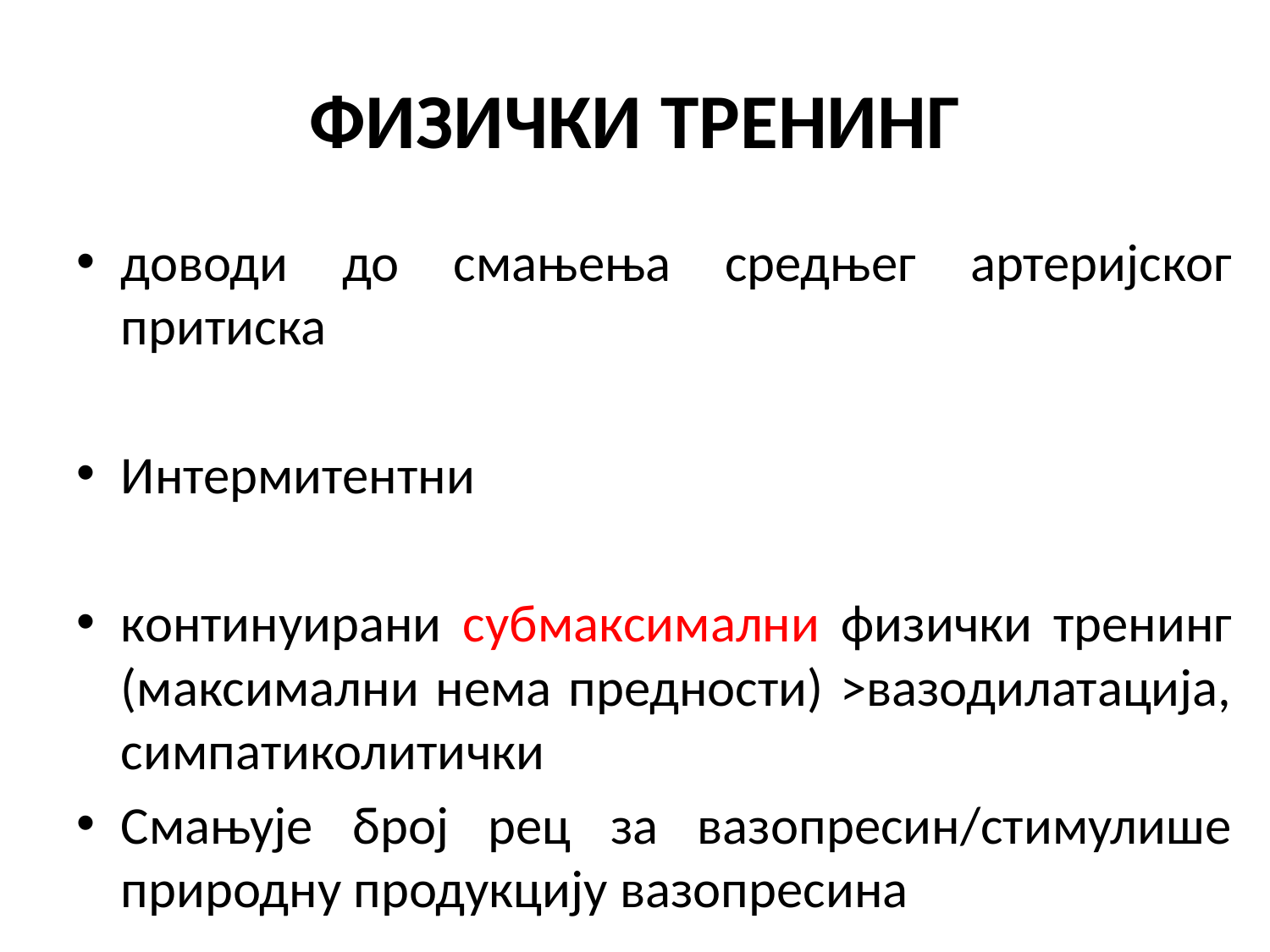

# ФИЗИЧКИ ТРЕНИНГ
доводи до смањења средњег артеријског притиска

Интермитентни

континуирани субмаксимални физички тренинг (максимални нема предности) >вазодилатација, симпатиколитички
Смањује број рец за вазопресин/стимулише природну продукцију вазопресина